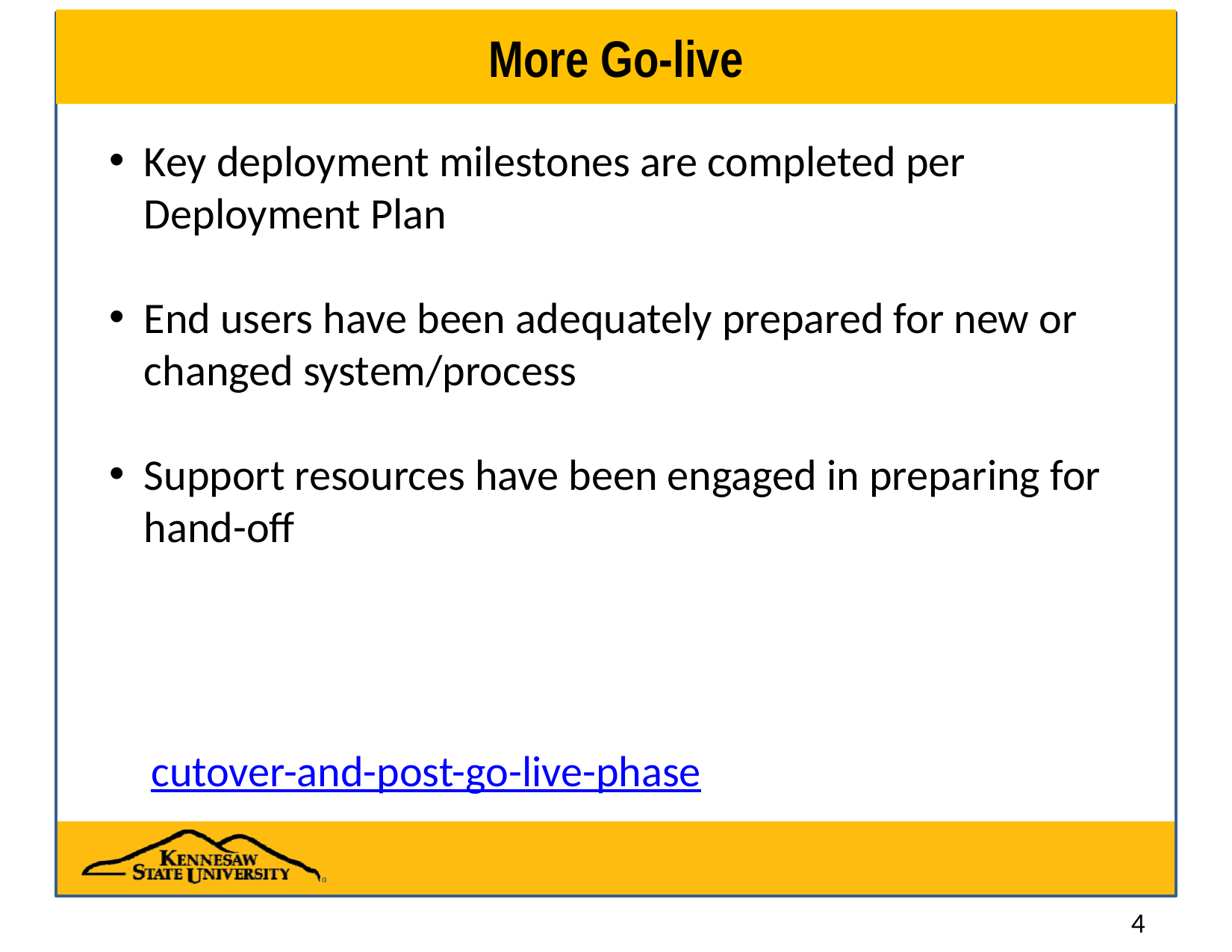

# More Go-live
Key deployment milestones are completed per Deployment Plan

End users have been adequately prepared for new or changed system/process

Support resources have been engaged in preparing for hand-off

cutover-and-post-go-live-phase